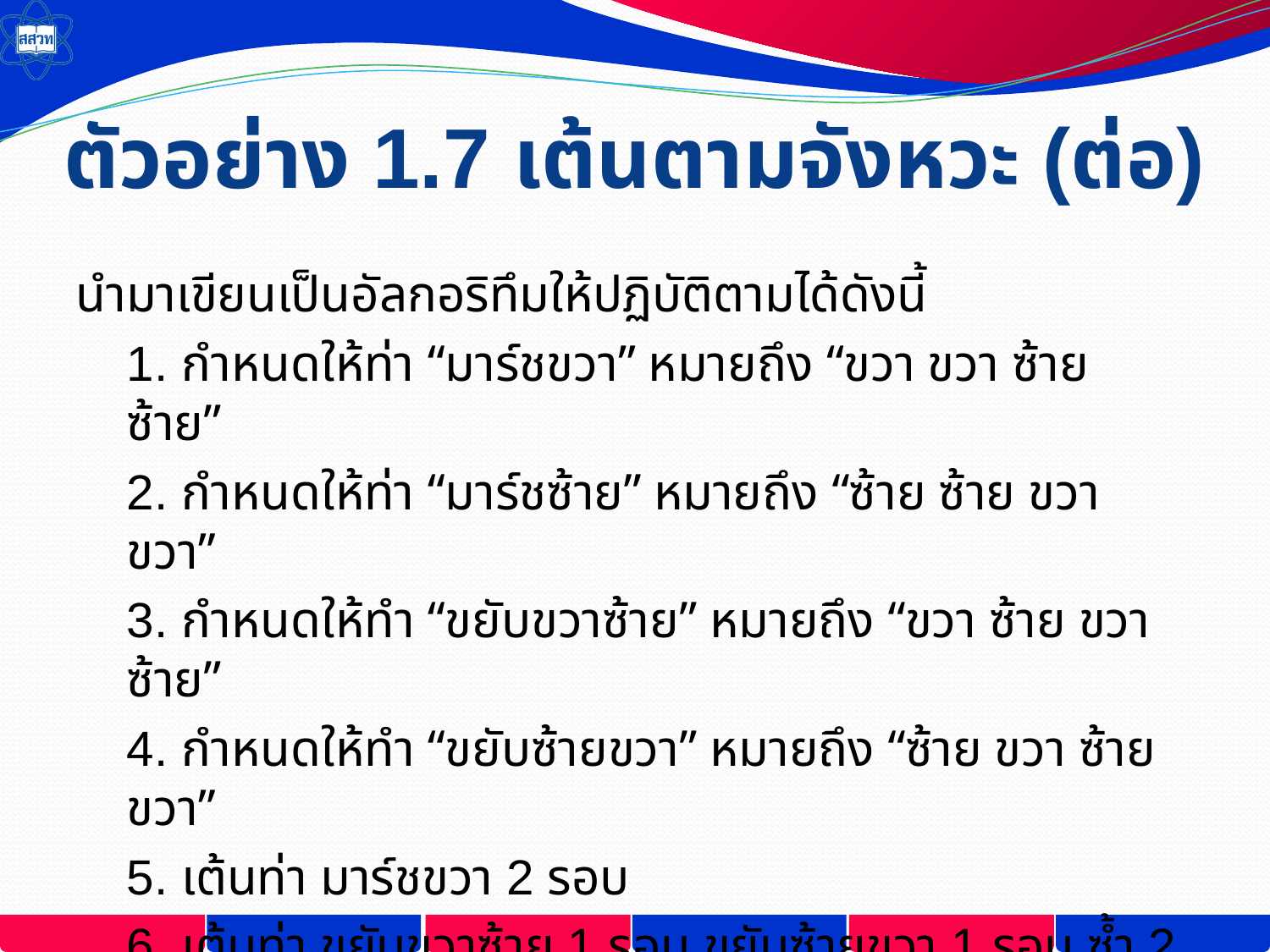

# ตัวอย่าง 1.7 เต้นตามจังหวะ (ต่อ)
นำมาเขียนเป็นอัลกอริทึมให้ปฏิบัติตามได้ดังนี้
1. กำหนดให้ท่า “มาร์ชขวา” หมายถึง “ขวา ขวา ซ้าย ซ้าย”
2. กำหนดให้ท่า “มาร์ชซ้าย” หมายถึง “ซ้าย ซ้าย ขวา ขวา”
3. กำหนดให้ทำ “ขยับขวาซ้าย” หมายถึง “ขวา ซ้าย ขวา ซ้าย”
4. กำหนดให้ทำ “ขยับซ้ายขวา” หมายถึง “ซ้าย ขวา ซ้าย ขวา”
5. เต้นท่า มาร์ชขวา 2 รอบ
6. เต้นท่า ขยับขวาซ้าย 1 รอบ ขยับซ้ายขวา 1 รอบ ซ้ำ 2 ครั้ง
7. เต้นท่า มาร์ชซ้าย 2 รอบ
8. จบ